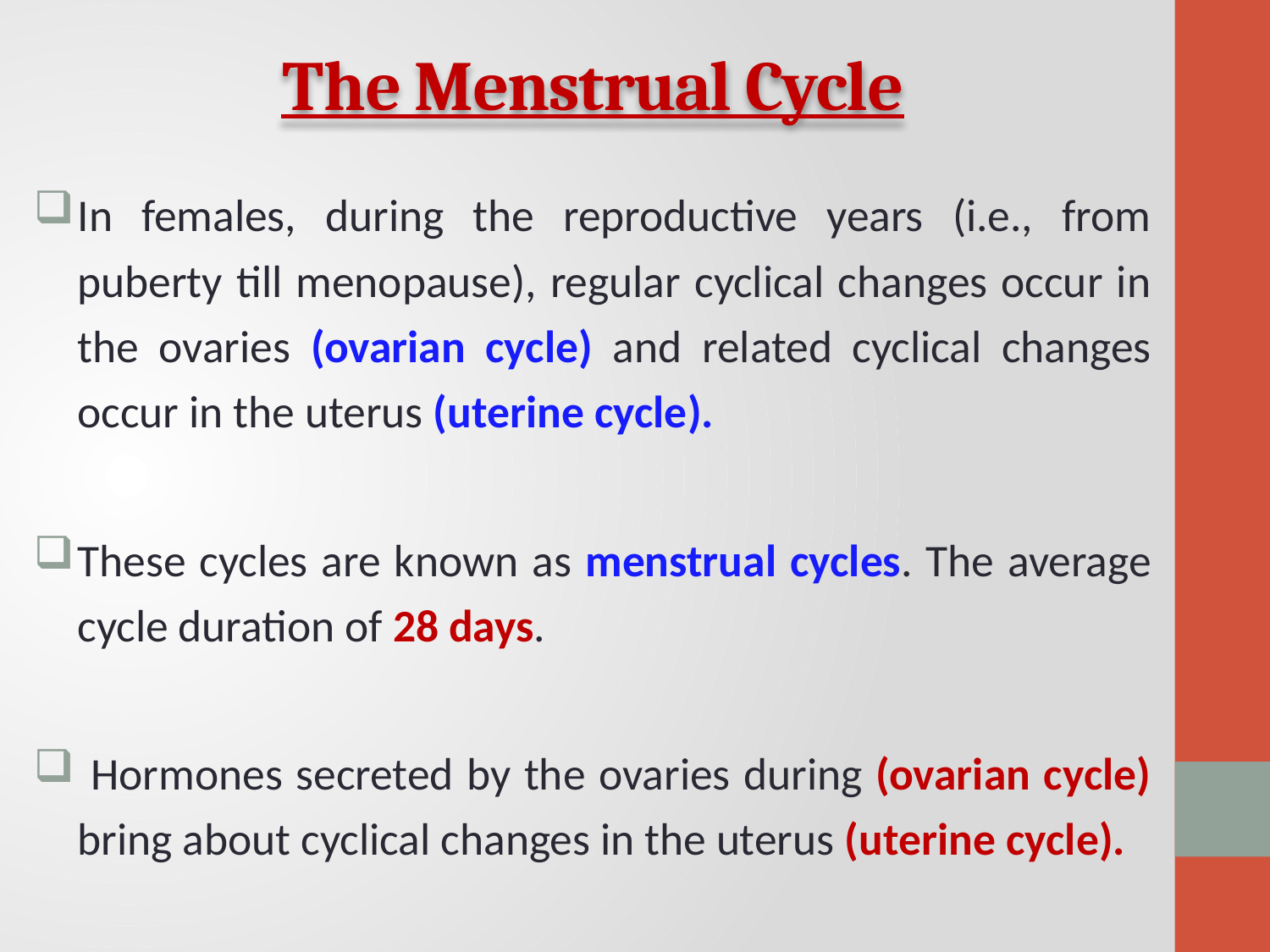

# The Menstrual Cycle
In females, during the reproductive years (i.e., from puberty till menopause), regular cyclical changes occur in the ovaries (ovarian cycle) and related cyclical changes occur in the uterus (uterine cycle).

These cycles are known as menstrual cycles. The average cycle duration of 28 days.

 Hormones secreted by the ovaries during (ovarian cycle) bring about cyclical changes in the uterus (uterine cycle).